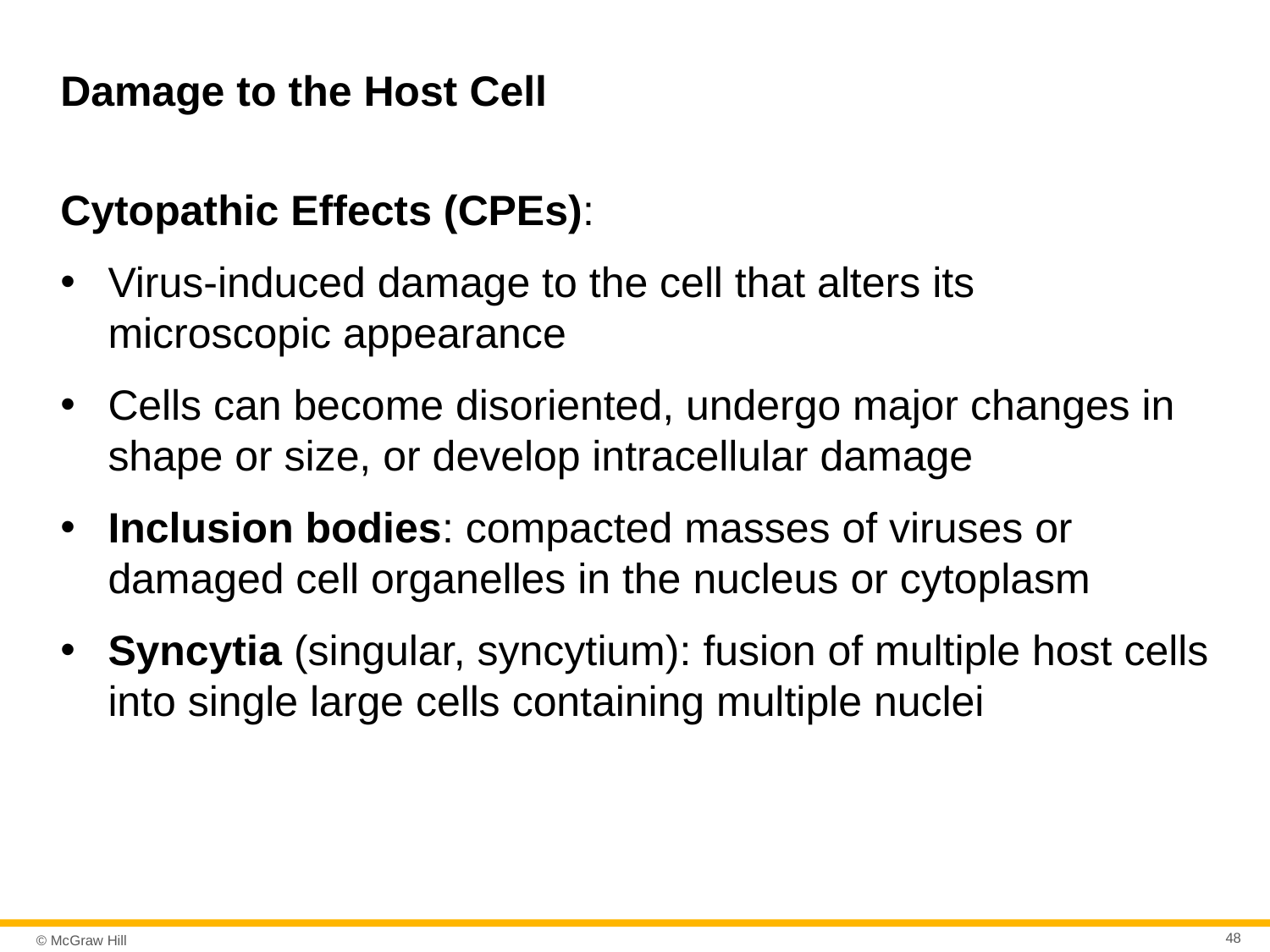

# Damage to the Host Cell
Cytopathic Effects (CPEs):
Virus-induced damage to the cell that alters its microscopic appearance
Cells can become disoriented, undergo major changes in shape or size, or develop intracellular damage
Inclusion bodies: compacted masses of viruses or damaged cell organelles in the nucleus or cytoplasm
Syncytia (singular, syncytium): fusion of multiple host cells into single large cells containing multiple nuclei